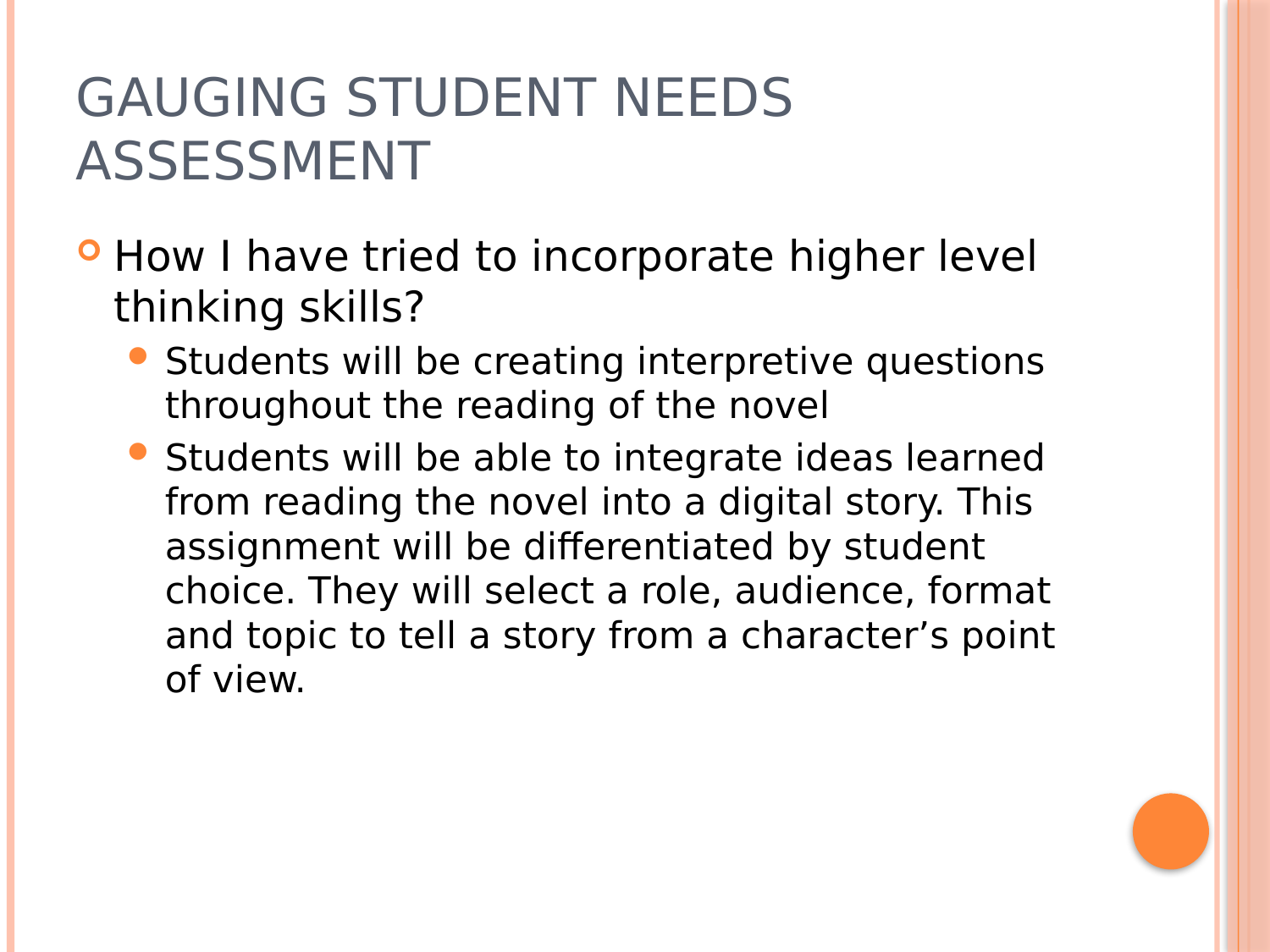

# Gauging Student Needs Assessment
How I have tried to incorporate higher level thinking skills?
Students will be creating interpretive questions throughout the reading of the novel
Students will be able to integrate ideas learned from reading the novel into a digital story. This assignment will be differentiated by student choice. They will select a role, audience, format and topic to tell a story from a character’s point of view.